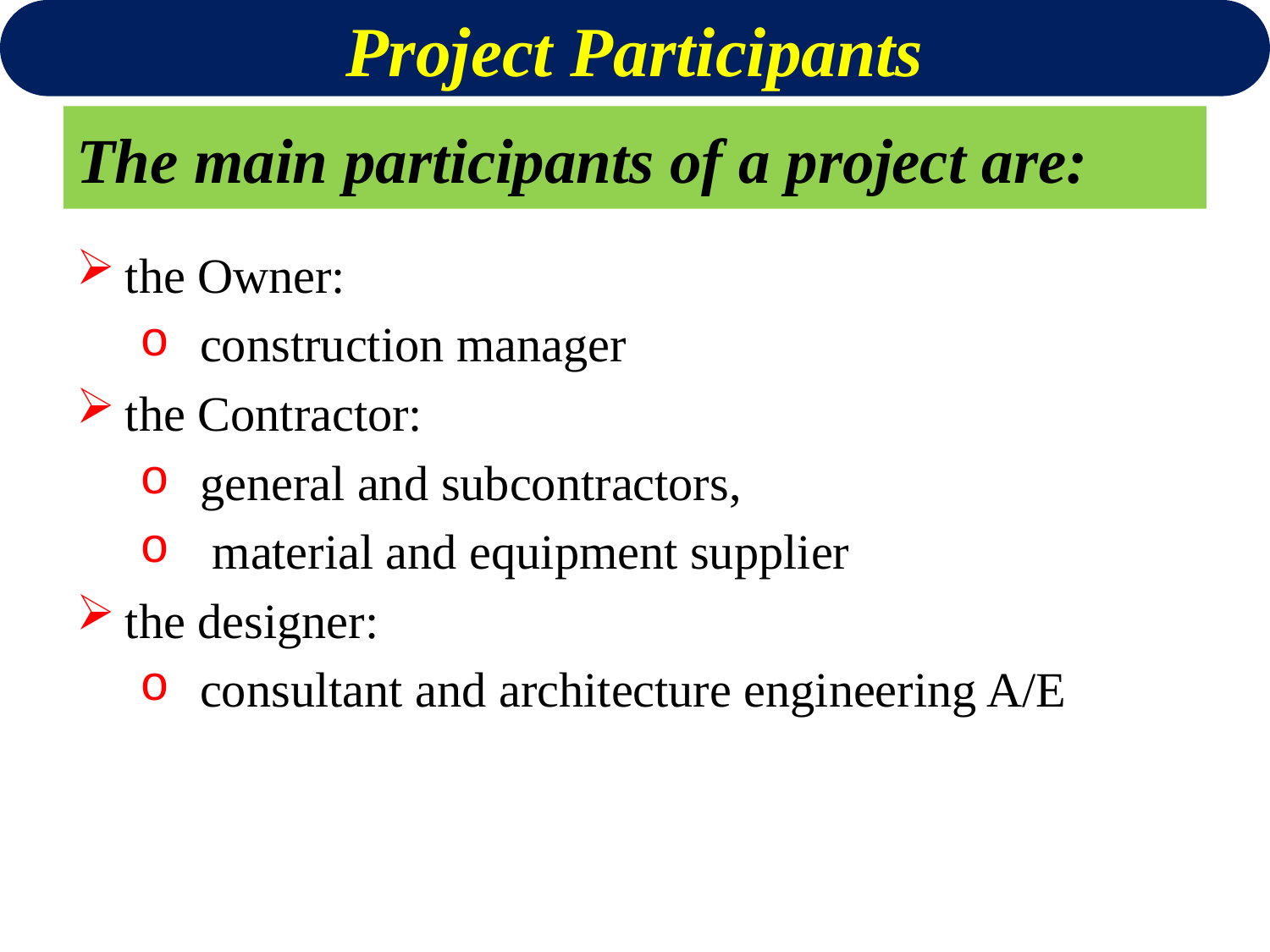

Project Participants
The main participants of a project are:
the Owner:
construction manager
the Contractor:
general and subcontractors,
 material and equipment supplier
the designer:
consultant and architecture engineering A/E